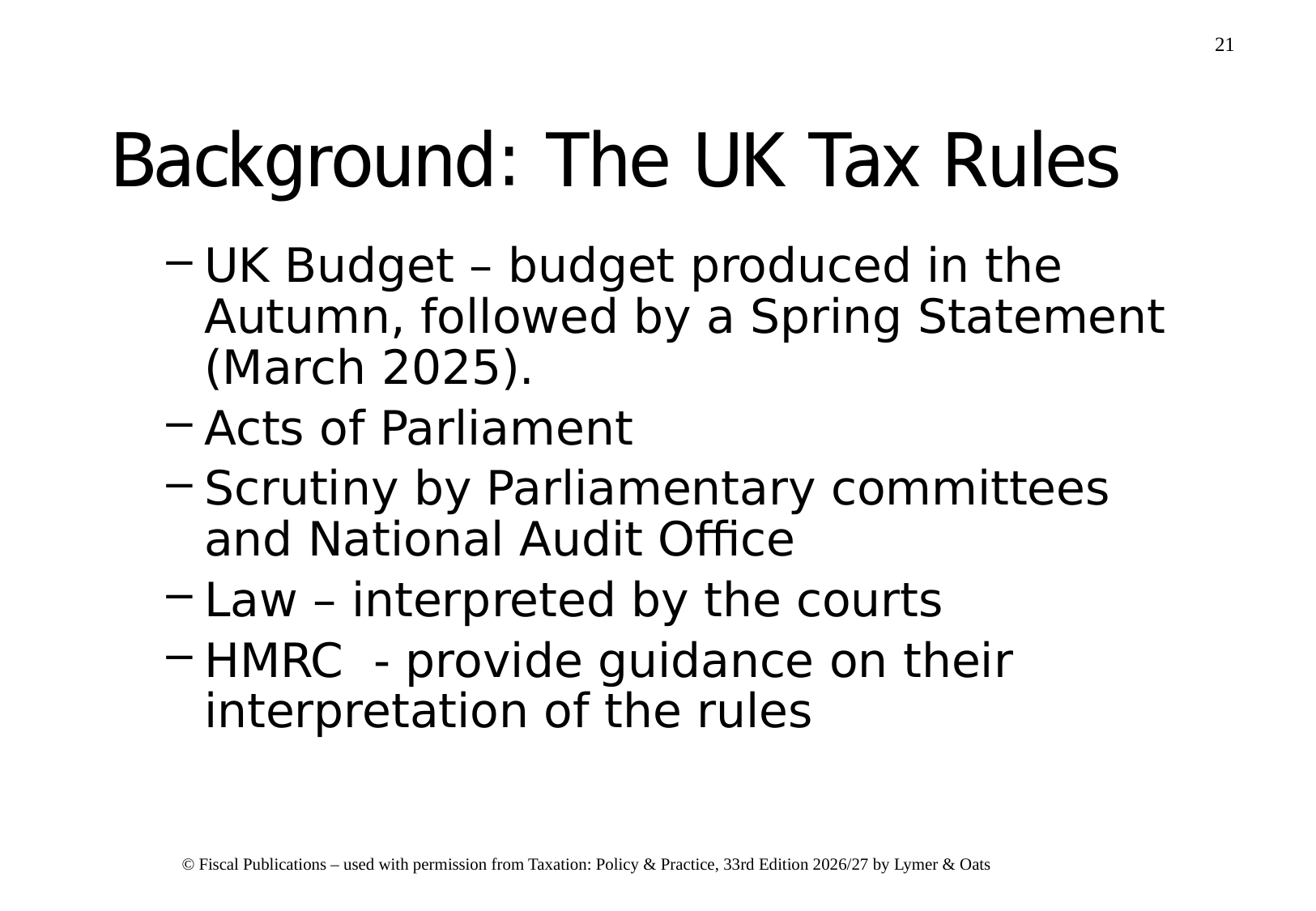

# Background: The UK Tax Rules
UK Budget – budget produced in the Autumn, followed by a Spring Statement (March 2025).
Acts of Parliament
Scrutiny by Parliamentary committees and National Audit Office
Law – interpreted by the courts
HMRC  - provide guidance on their interpretation of the rules